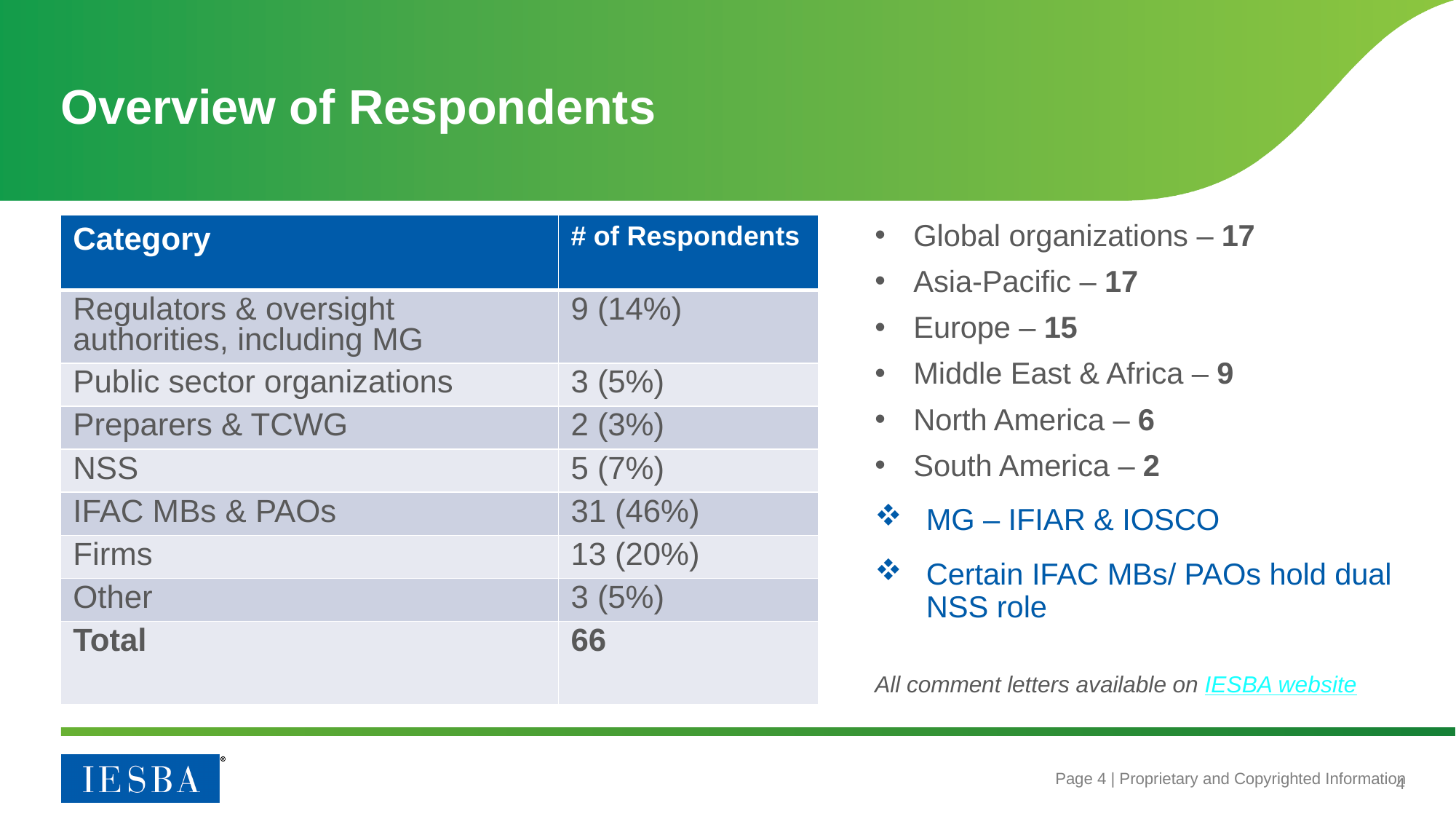

# Overview of Respondents
| Category | # of Respondents |
| --- | --- |
| Regulators & oversight authorities, including MG | 9 (14%) |
| Public sector organizations | 3 (5%) |
| Preparers & TCWG | 2 (3%) |
| NSS | 5 (7%) |
| IFAC MBs & PAOs | 31 (46%) |
| Firms | 13 (20%) |
| Other | 3 (5%) |
| Total | 66 |
Global organizations – 17
Asia-Pacific – 17
Europe – 15
Middle East & Africa – 9
North America – 6
South America – 2
MG – IFIAR & IOSCO
Certain IFAC MBs/ PAOs hold dual NSS role

All comment letters available on IESBA website
4